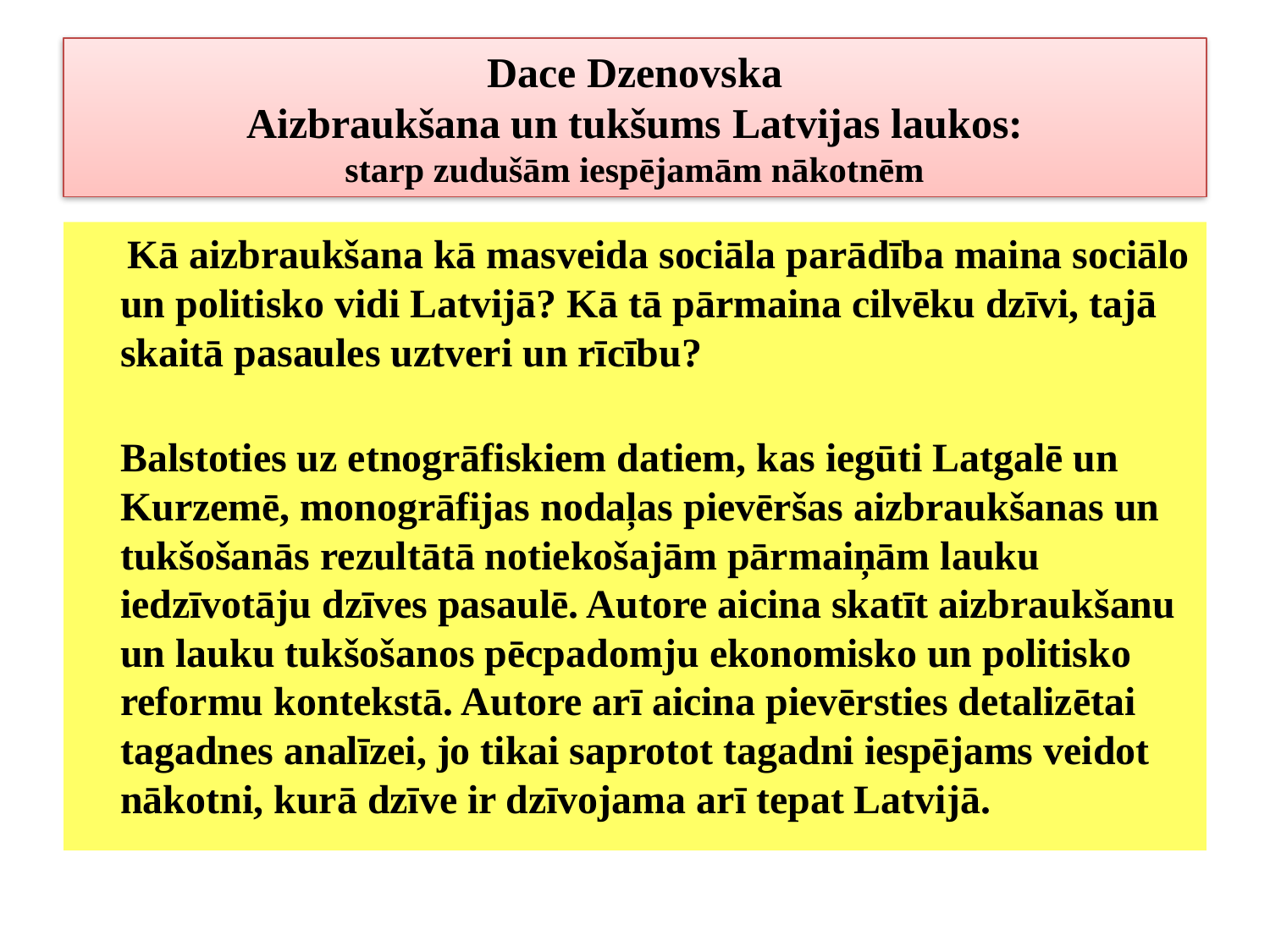

# Dace Dzenovska Aizbraukšana un tukšums Latvijas laukos: starp zudušām iespējamām nākotnēm
     Kā aizbraukšana kā masveida sociāla parādība maina sociālo un politisko vidi Latvijā? Kā tā pārmaina cilvēku dzīvi, tajā skaitā pasaules uztveri un rīcību?
Balstoties uz etnogrāfiskiem datiem, kas iegūti Latgalē un Kurzemē, monogrāfijas nodaļas pievēršas aizbraukšanas un tukšošanās rezultātā notiekošajām pārmaiņām lauku iedzīvotāju dzīves pasaulē. Autore aicina skatīt aizbraukšanu un lauku tukšošanos pēcpadomju ekonomisko un politisko reformu kontekstā. Autore arī aicina pievērsties detalizētai tagadnes analīzei, jo tikai saprotot tagadni iespējams veidot nākotni, kurā dzīve ir dzīvojama arī tepat Latvijā.